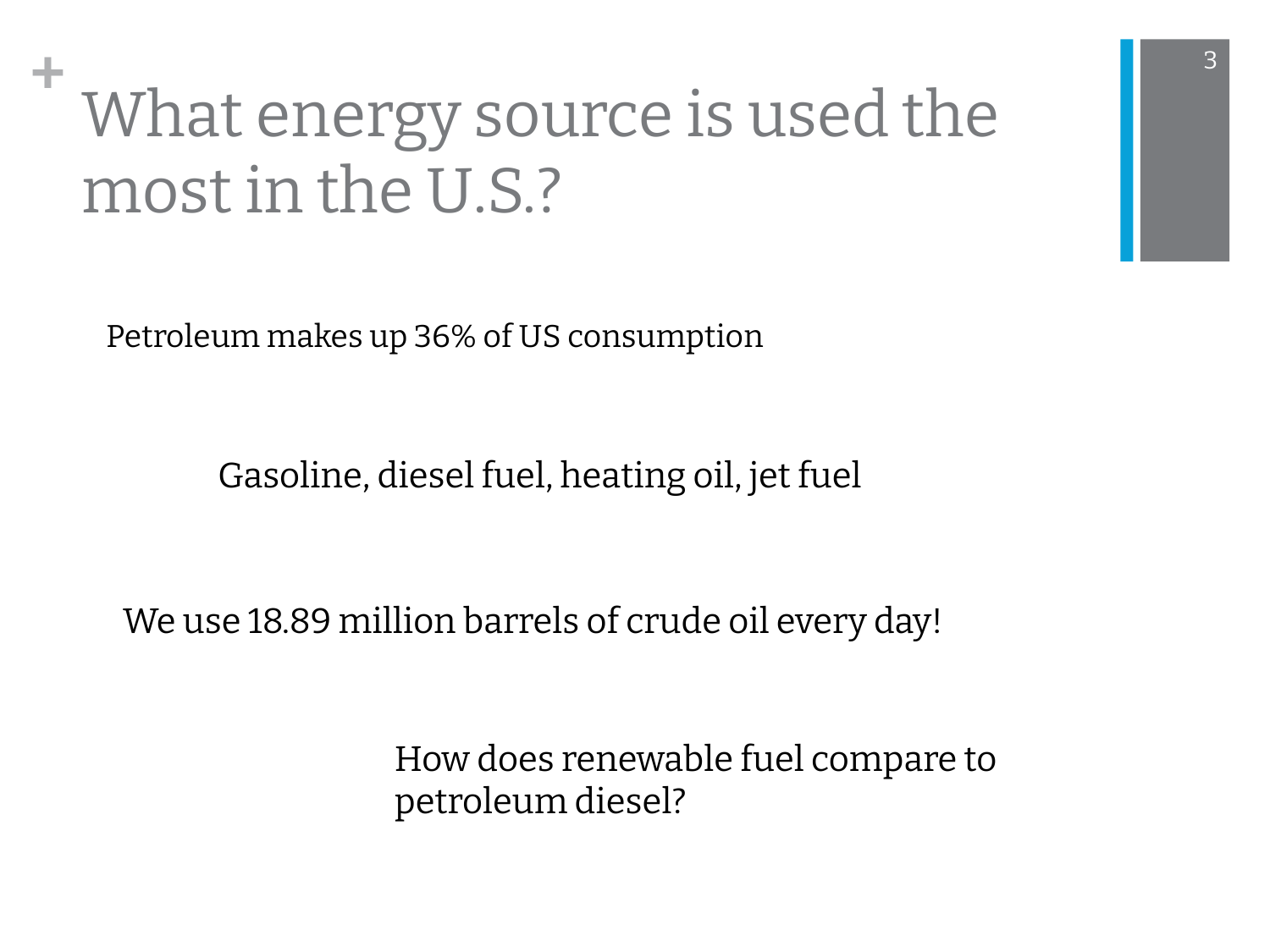

3
# What energy source is used the most in the U.S.?
Petroleum makes up 36% of US consumption
Gasoline, diesel fuel, heating oil, jet fuel
We use 18.89 million barrels of crude oil every day!
How does renewable fuel compare to petroleum diesel?